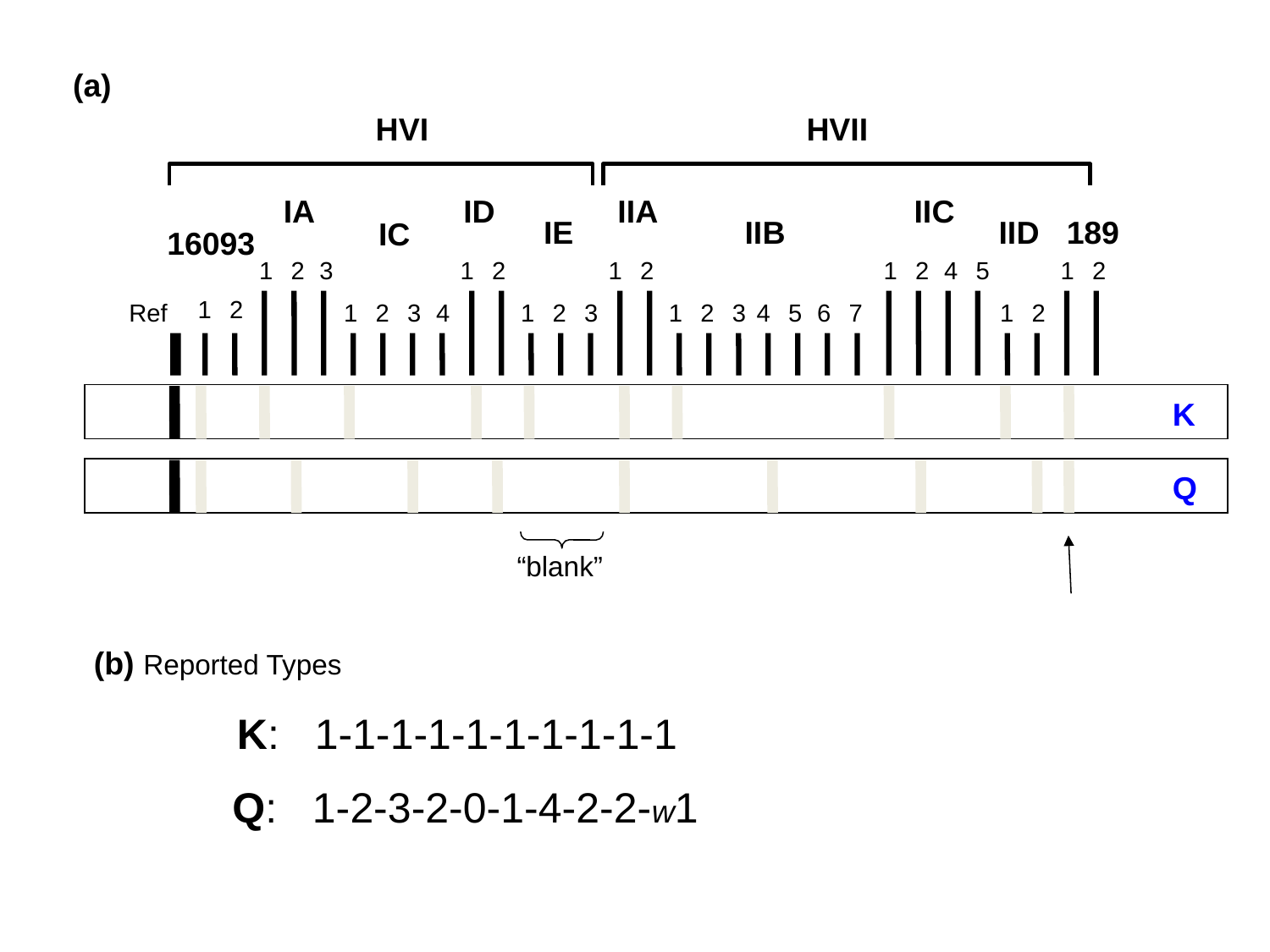

(a)

HVI
HVII
IA
ID
IIA
IIC
IE
IIB
IID
189
IC
16093
1
2
3
1
2
1
2
1
2
4
5
1
2
1
2
Ref

1
2
3
4
1
2
3
1
2
3
4
5
6
7
1
2

K

Q

“blank”

(b) Reported Types
K:   1-1-1-1-1-1-1-1-1-1
Q:   1-2-3-2-0-1-4-2-2-w1